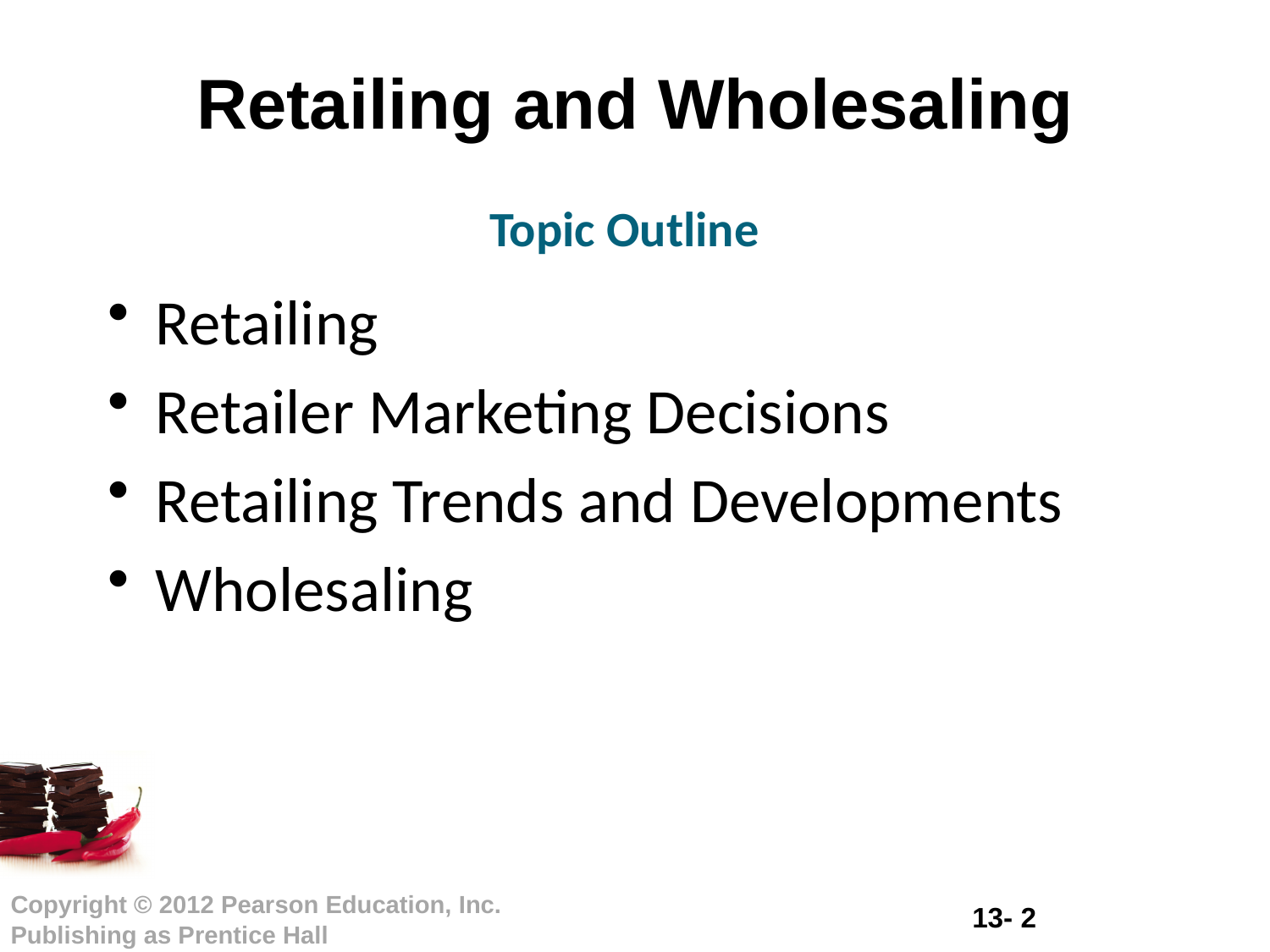

# Retailing and Wholesaling
Topic Outline
Retailing
Retailer Marketing Decisions
Retailing Trends and Developments
Wholesaling